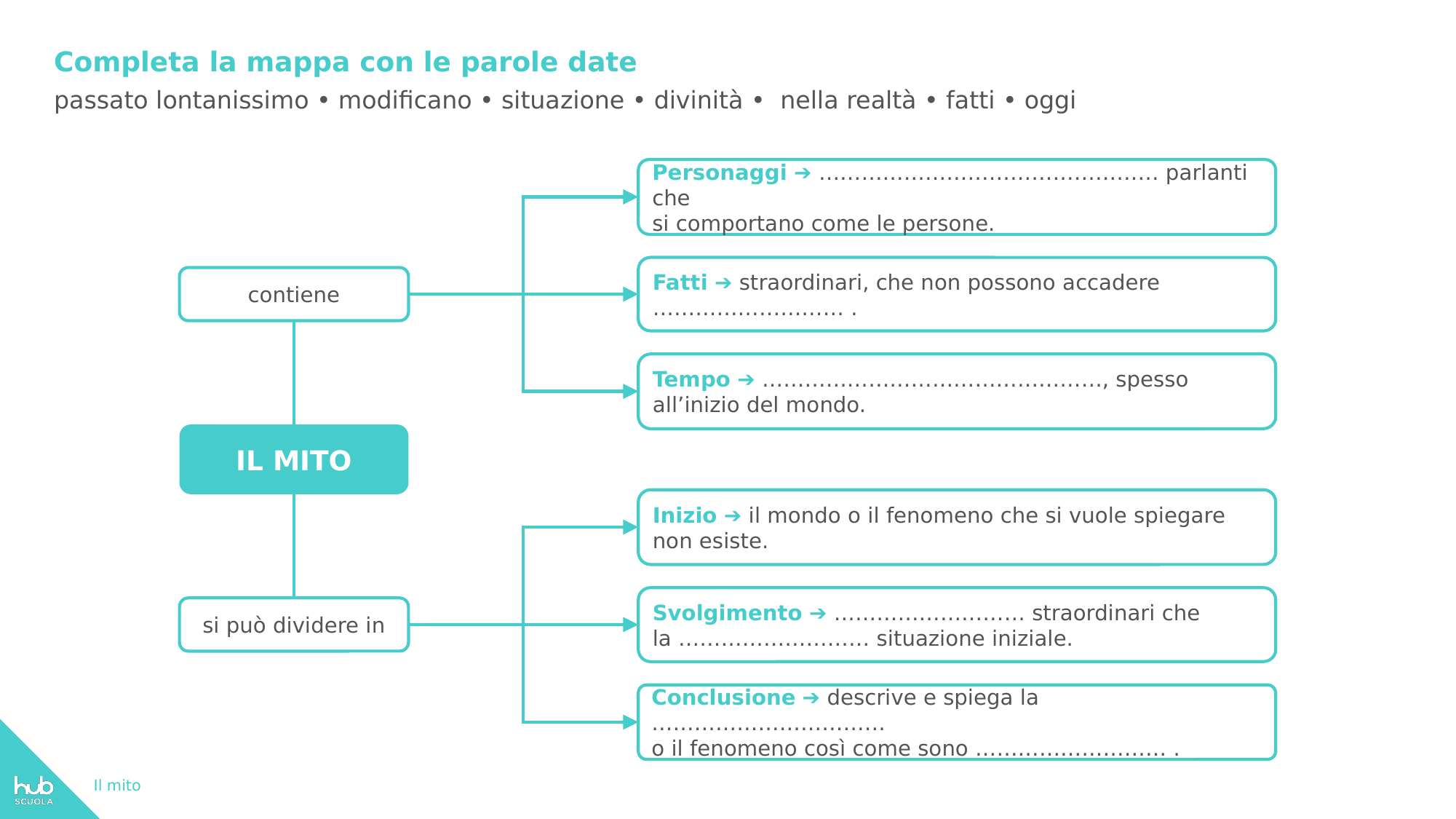

Completa la mappa con le parole date
passato lontanissimo • modificano • situazione • divinità •  nella realtà • fatti • oggi
Personaggi ➔ ………………………………………… parlanti che
si comportano come le persone.
Fatti ➔ straordinari, che non possono accadere ……………………… .
contiene
Tempo ➔ …………………………………………, spesso
all’inizio del mondo.
IL MITO
Inizio ➔ il mondo o il fenomeno che si vuole spiegare non esiste.
Svolgimento ➔ ……………………… straordinari che
la ……………………… situazione iniziale.
si può dividere in
Conclusione ➔ descrive e spiega la ……………………………
o il fenomeno così come sono ……………………… .